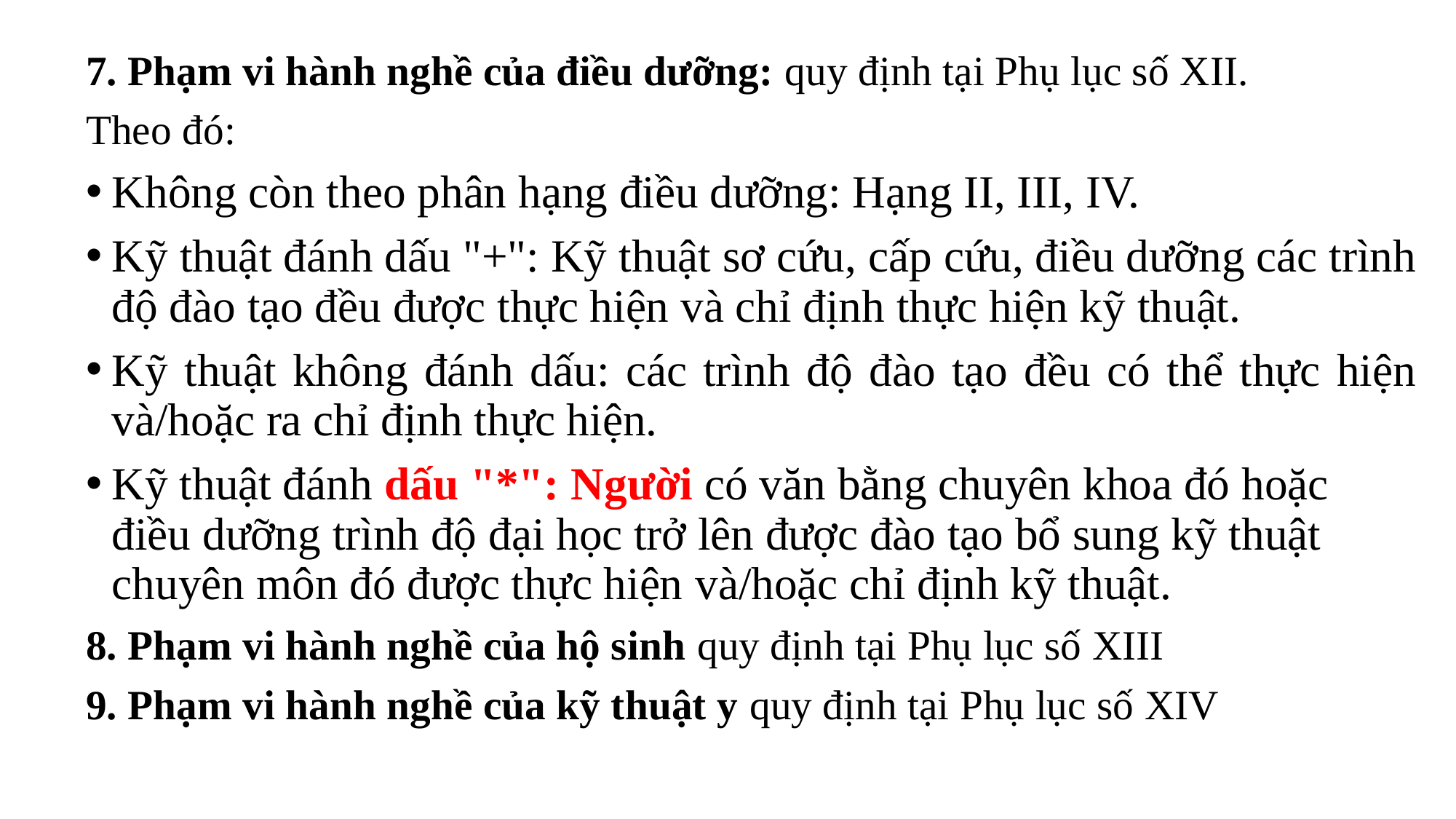

7. Phạm vi hành nghề của điều dưỡng: quy định tại Phụ lục số XII.
Theo đó:
Không còn theo phân hạng điều dưỡng: Hạng II, III, IV.
Kỹ thuật đánh dấu "+": Kỹ thuật sơ cứu, cấp cứu, điều dưỡng các trình độ đào tạo đều được thực hiện và chỉ định thực hiện kỹ thuật.
Kỹ thuật không đánh dấu: các trình độ đào tạo đều có thể thực hiện và/hoặc ra chỉ định thực hiện.
Kỹ thuật đánh dấu "*": Người có văn bằng chuyên khoa đó hoặc điều dưỡng trình độ đại học trở lên được đào tạo bổ sung kỹ thuật chuyên môn đó được thực hiện và/hoặc chỉ định kỹ thuật.
8. Phạm vi hành nghề của hộ sinh quy định tại Phụ lục số XIII
9. Phạm vi hành nghề của kỹ thuật y quy định tại Phụ lục số XIV